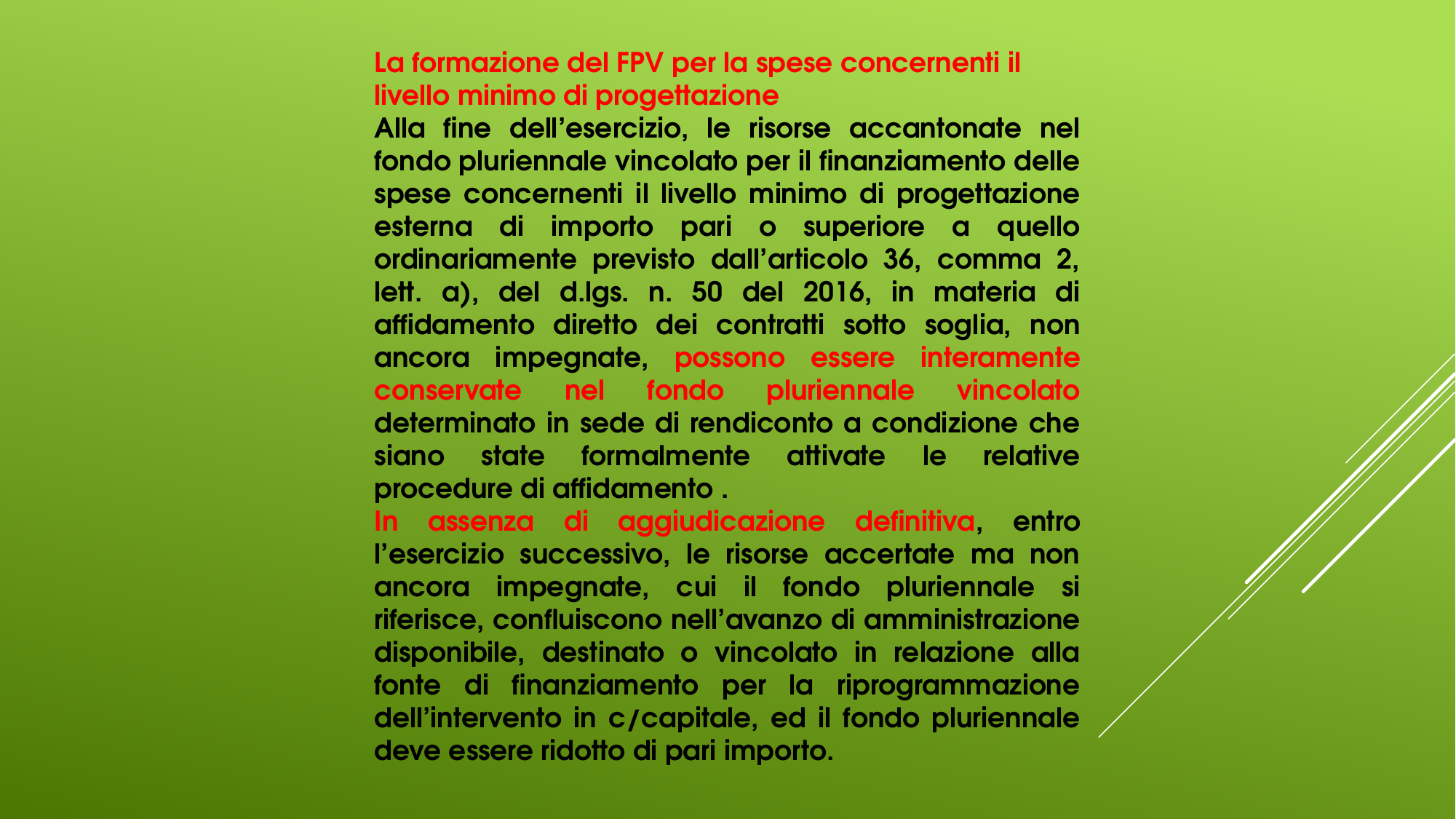

La formazione del FPV per la spese concernenti il livello minimo di progettazione
Alla fine dell’esercizio, le risorse accantonate nel fondo pluriennale vincolato per il finanziamento delle spese concernenti il livello minimo di progettazione esterna di importo pari o superiore a quello ordinariamente previsto dall’articolo 36, comma 2, lett. a), del d.lgs. n. 50 del 2016, in materia di affidamento diretto dei contratti sotto soglia, non ancora impegnate, possono essere interamente conservate nel fondo pluriennale vincolato determinato in sede di rendiconto a condizione che siano state formalmente attivate le relative procedure di affidamento .
In assenza di aggiudicazione definitiva, entro l’esercizio successivo, le risorse accertate ma non ancora impegnate, cui il fondo pluriennale si riferisce, confluiscono nell’avanzo di amministrazione disponibile, destinato o vincolato in relazione alla fonte di finanziamento per la riprogrammazione dell’intervento in c/capitale, ed il fondo pluriennale deve essere ridotto di pari importo.